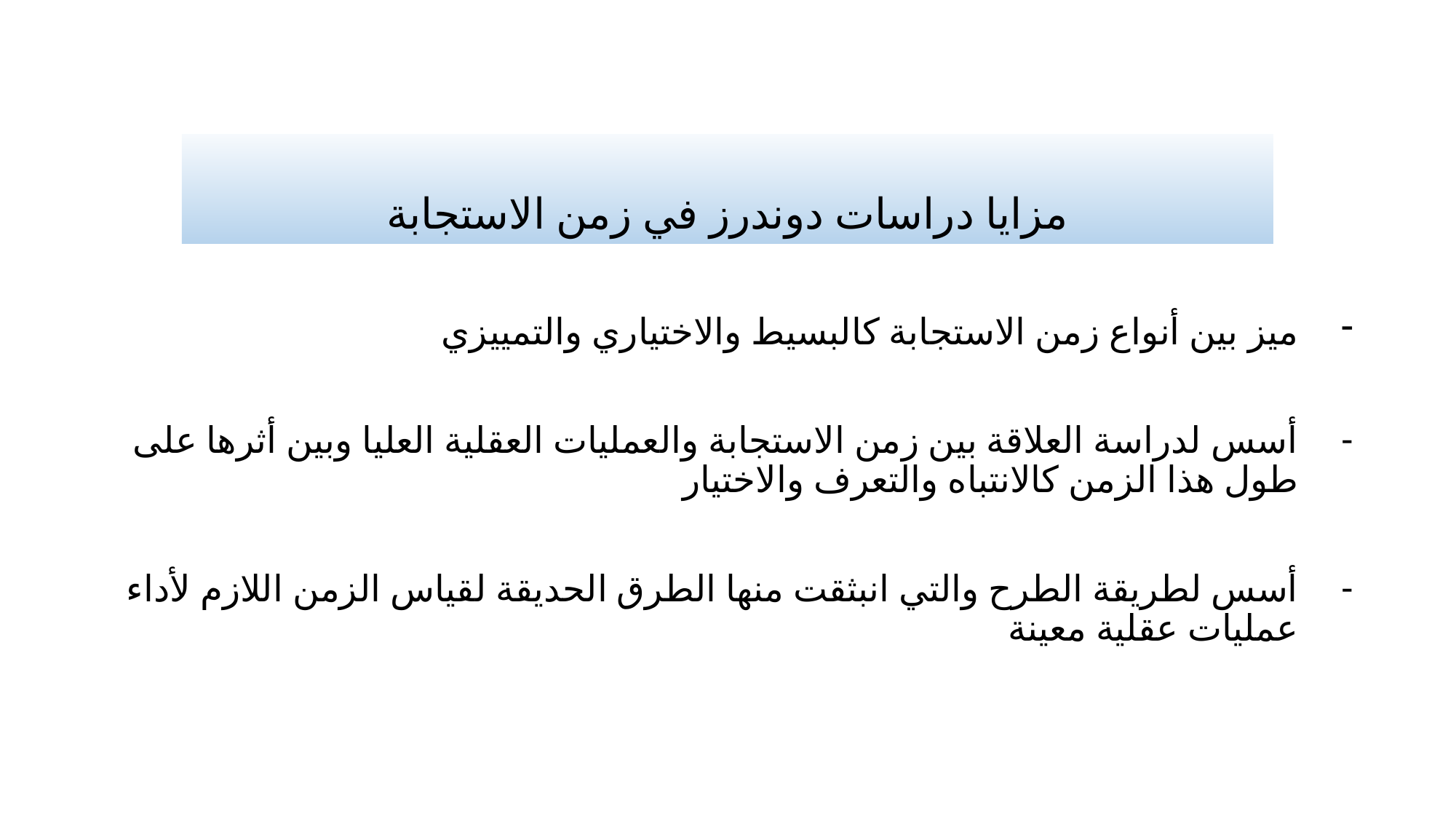

# مزايا دراسات دوندرز في زمن الاستجابة
ميز بين أنواع زمن الاستجابة كالبسيط والاختياري والتمييزي

أسس لدراسة العلاقة بين زمن الاستجابة والعمليات العقلية العليا وبين أثرها على طول هذا الزمن كالانتباه والتعرف والاختيار

أسس لطريقة الطرح والتي انبثقت منها الطرق الحديقة لقياس الزمن اللازم لأداء عمليات عقلية معينة